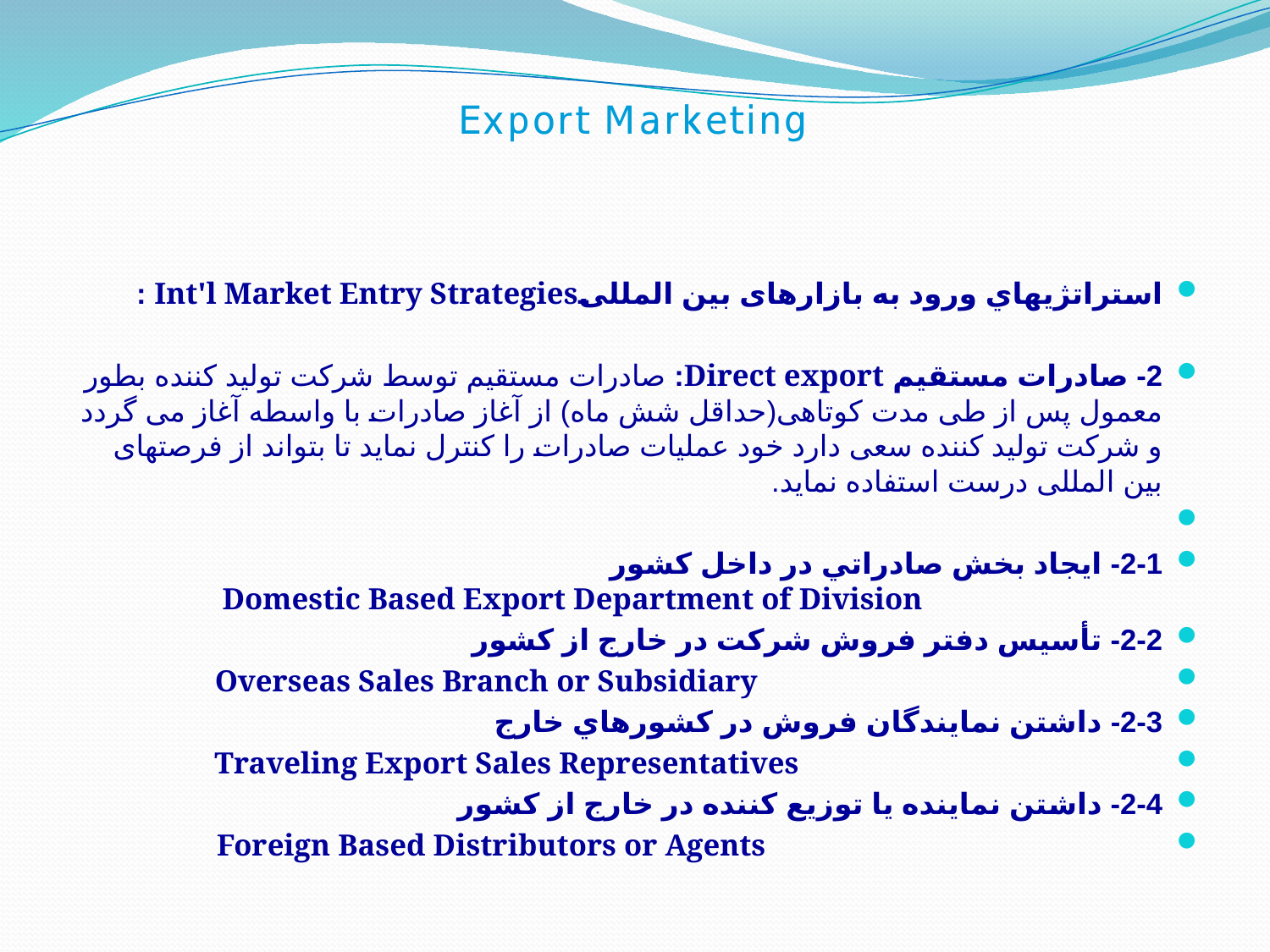

Export Marketing
استراتژيهاي ورود به بازارهای بین المللیInt'l Market Entry Strategies :

2- صادرات مستقيم Direct export: صادرات مستقیم توسط شرکت تولید کننده بطور معمول پس از طی مدت کوتاهی(حداقل شش ماه) از آغاز صادرات با واسطه آغاز می گردد و شرکت تولید کننده سعی دارد خود عملیات صادرات را کنترل نماید تا بتواند از فرصتهای بین المللی درست استفاده نماید.

2-1- ايجاد بخش صادراتي در داخل كشور
                             Domestic Based Export Department of Division
2-2- تأسيس دفتر فروش شركت در خارج از كشور
                                                 Overseas Sales Branch or Subsidiary
2-3- داشتن نمايندگان فروش در كشورهاي خارج
                                            Traveling Export Sales Representatives
2-4- داشتن نماينده يا توزيع كننده در خارج از كشور
                                                Foreign Based Distributors or Agents